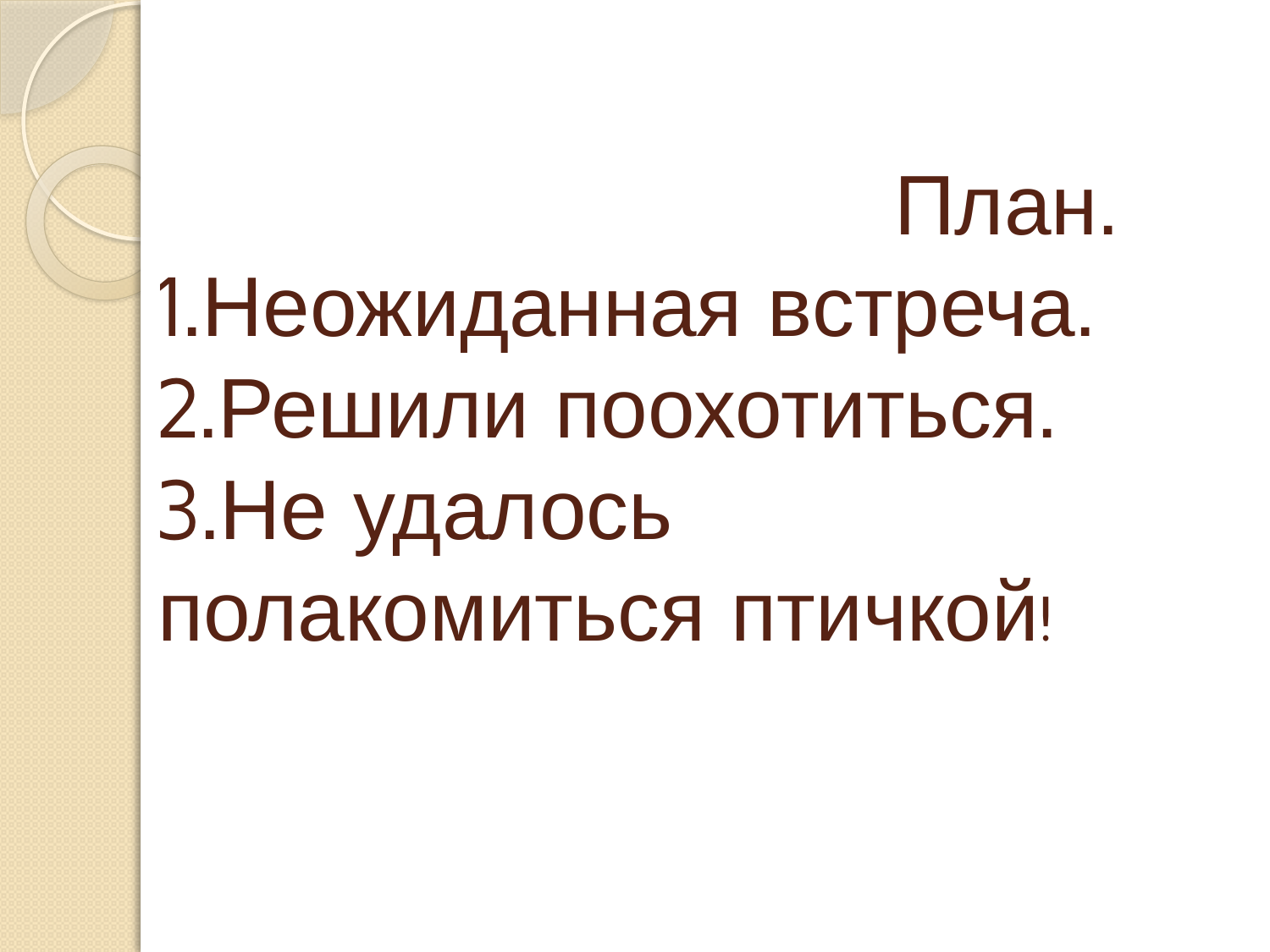

# План. 1.Неожиданная встреча. 2.Решили поохотиться. 3.Не удалось полакомиться птичкой!